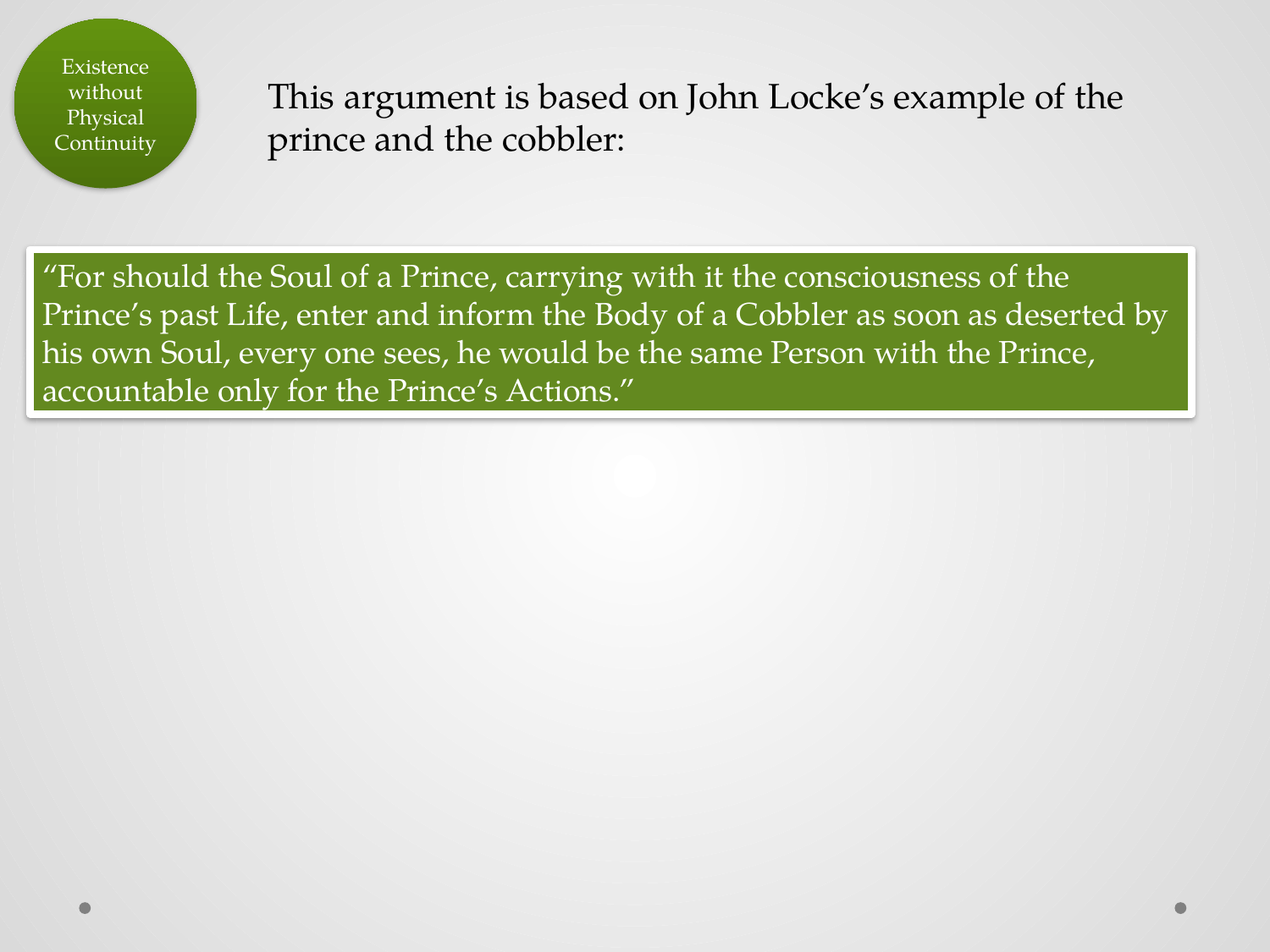

Existence without Physical Continuity
This argument is based on John Locke’s example of the prince and the cobbler:
“For should the Soul of a Prince, carrying with it the consciousness of the Prince’s past Life, enter and inform the Body of a Cobbler as soon as deserted by his own Soul, every one sees, he would be the same Person with the Prince, accountable only for the Prince’s Actions.”